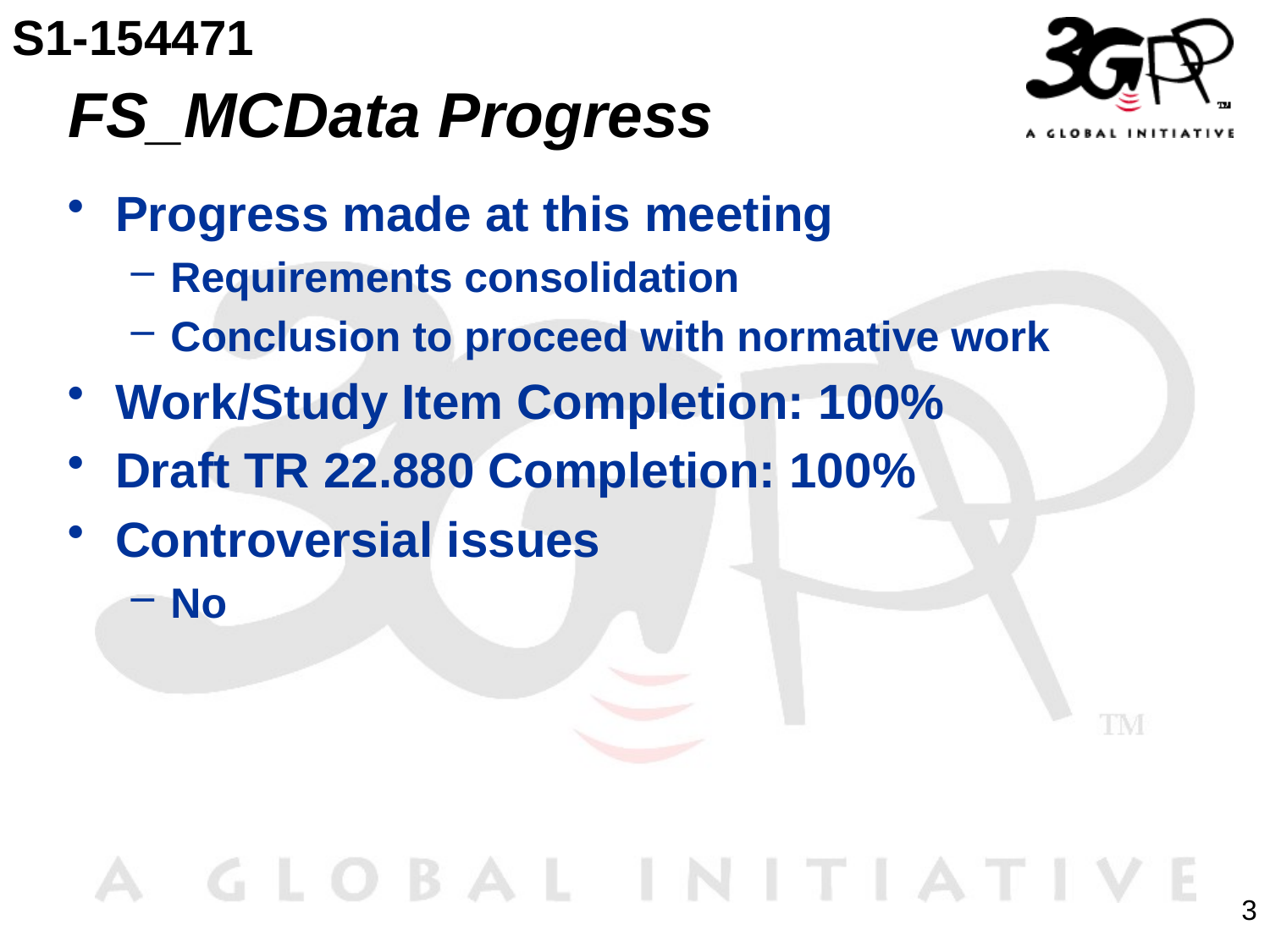

S1-154471
# FS_MCData Progress
Progress made at this meeting
Requirements consolidation
Conclusion to proceed with normative work
Work/Study Item Completion: 100%
Draft TR 22.880 Completion: 100%
Controversial issues
No
3